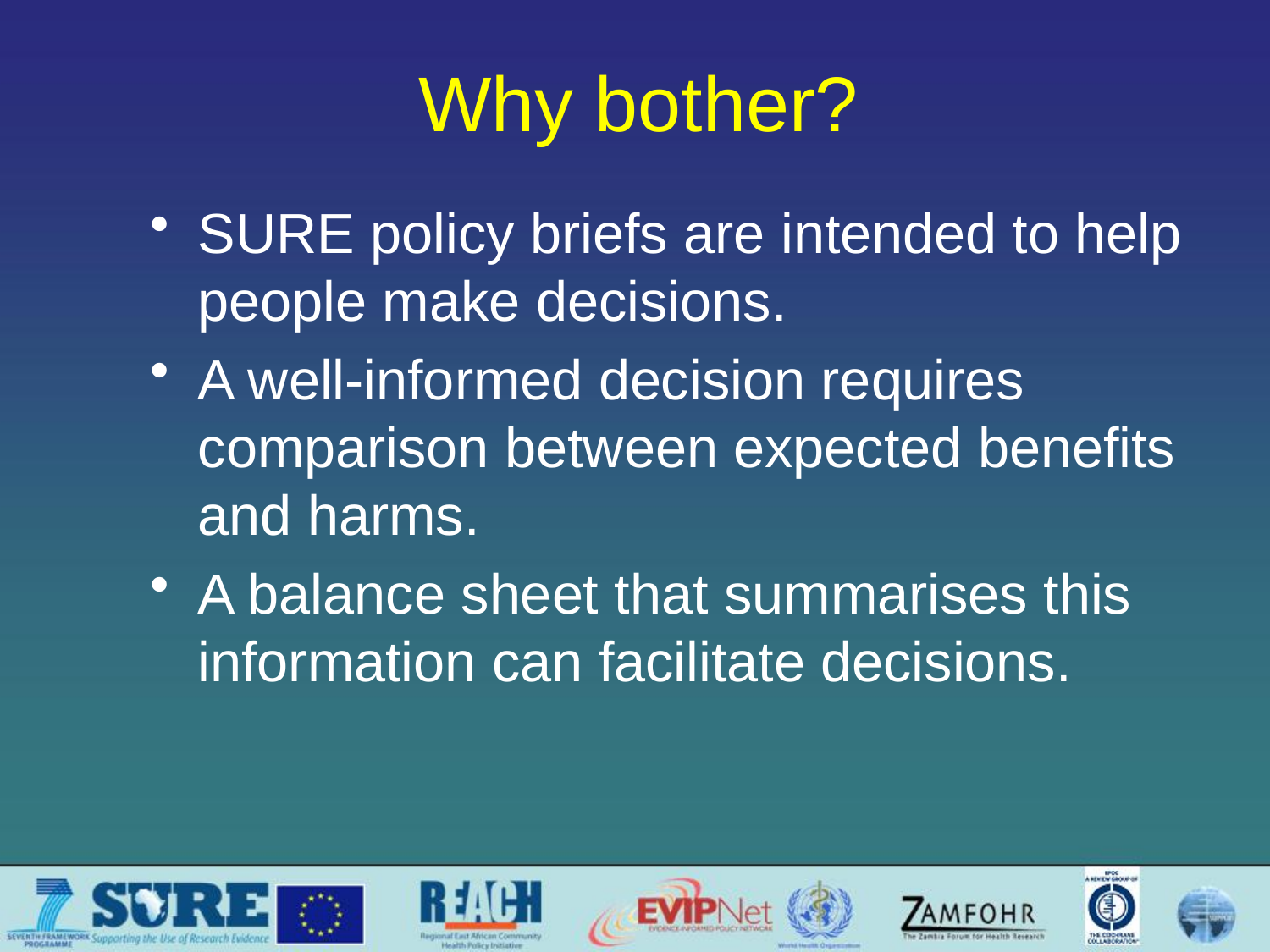

# Why bother?
SURE policy briefs are intended to help people make decisions.
A well-informed decision requires comparison between expected benefits and harms.
A balance sheet that summarises this information can facilitate decisions.